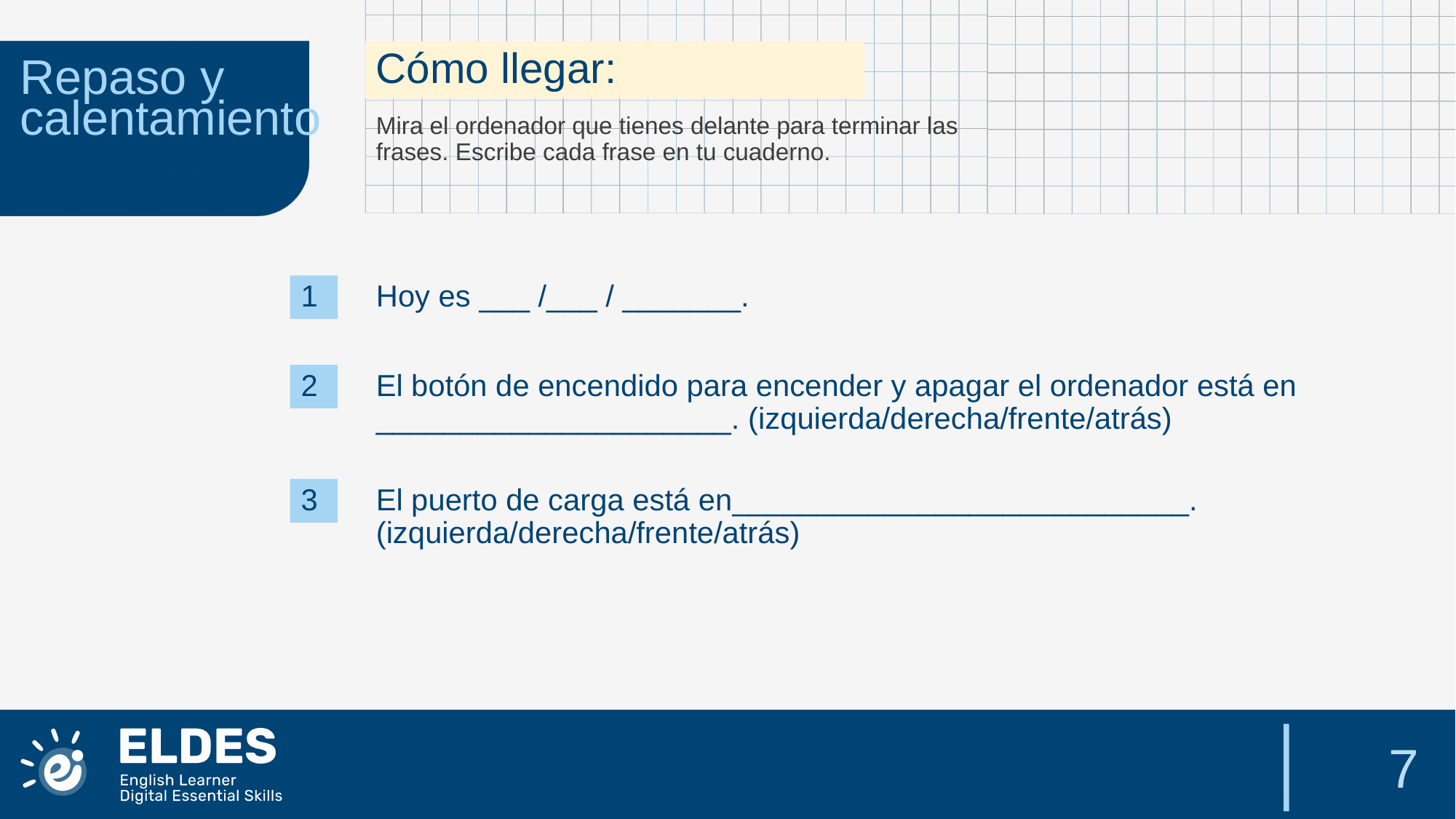

Cómo llegar:
Repaso y calentamiento
Mira el ordenador que tienes delante para terminar las frases. Escribe cada frase en tu cuaderno.
1
Hoy es ___ /___ / _______.

2
El botón de encendido para encender y apagar el ordenador está en  _____________________. (izquierda/derecha/frente/atrás)
3
El puerto de carga está en___________________________. (izquierda/derecha/frente/atrás)
7